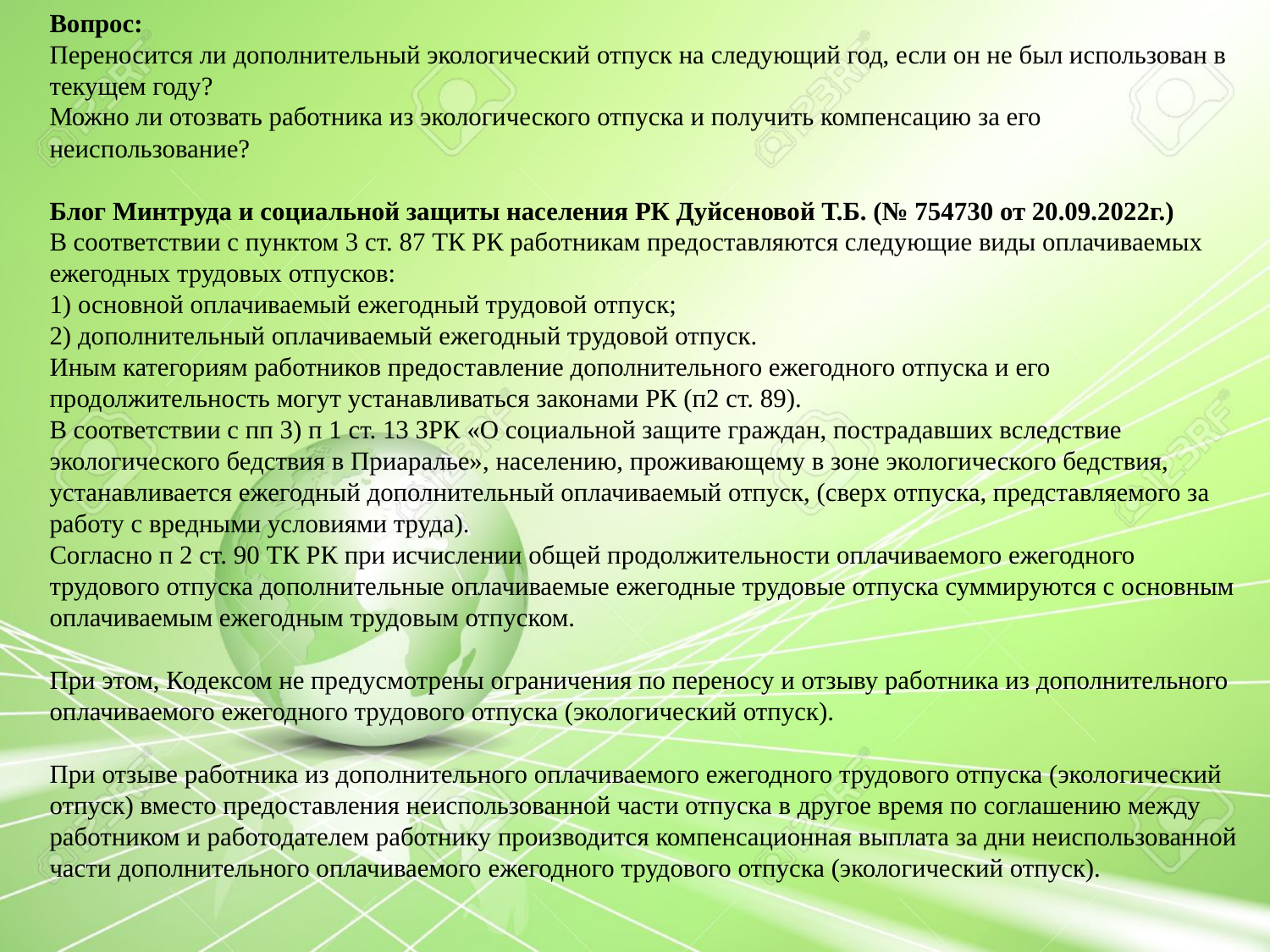

Вопрос:
Переносится ли дополнительный экологический отпуск на следующий год, если он не был использован в текущем году?
Можно ли отозвать работника из экологического отпуска и получить компенсацию за его неиспользование?

Блог Минтруда и социальной защиты населения РК Дуйсеновой Т.Б. (№ 754730 от 20.09.2022г.)
В соответствии с пунктом 3 ст. 87 ТК РК работникам предоставляются следующие виды оплачиваемых ежегодных трудовых отпусков:
1) основной оплачиваемый ежегодный трудовой отпуск;
2) дополнительный оплачиваемый ежегодный трудовой отпуск.
Иным категориям работников предоставление дополнительного ежегодного отпуска и его продолжительность могут устанавливаться законами РК (п2 ст. 89).
В соответствии с пп 3) п 1 ст. 13 ЗРК «О социальной защите гpаждан, постpадавших вследствие экологического бедствия в Пpиаpалье», населению, проживающему в зоне экологического бедствия, устанавливается ежегодный дополнительный оплачиваемый отпуск, (сверх отпуска, представляемого за работу с вредными условиями труда).
Согласно п 2 ст. 90 ТК РК при исчислении общей продолжительности оплачиваемого ежегодного трудового отпуска дополнительные оплачиваемые ежегодные трудовые отпуска суммируются с основным оплачиваемым ежегодным трудовым отпуском.

При этом, Кодексом не предусмотрены ограничения по переносу и отзыву работника из дополнительного оплачиваемого ежегодного трудового отпуска (экологический отпуск).

При отзыве работника из дополнительного оплачиваемого ежегодного трудового отпуска (экологический отпуск) вместо предоставления неиспользованной части отпуска в другое время по соглашению между работником и работодателем работнику производится компенсационная выплата за дни неиспользованной части дополнительного оплачиваемого ежегодного трудового отпуска (экологический отпуск).